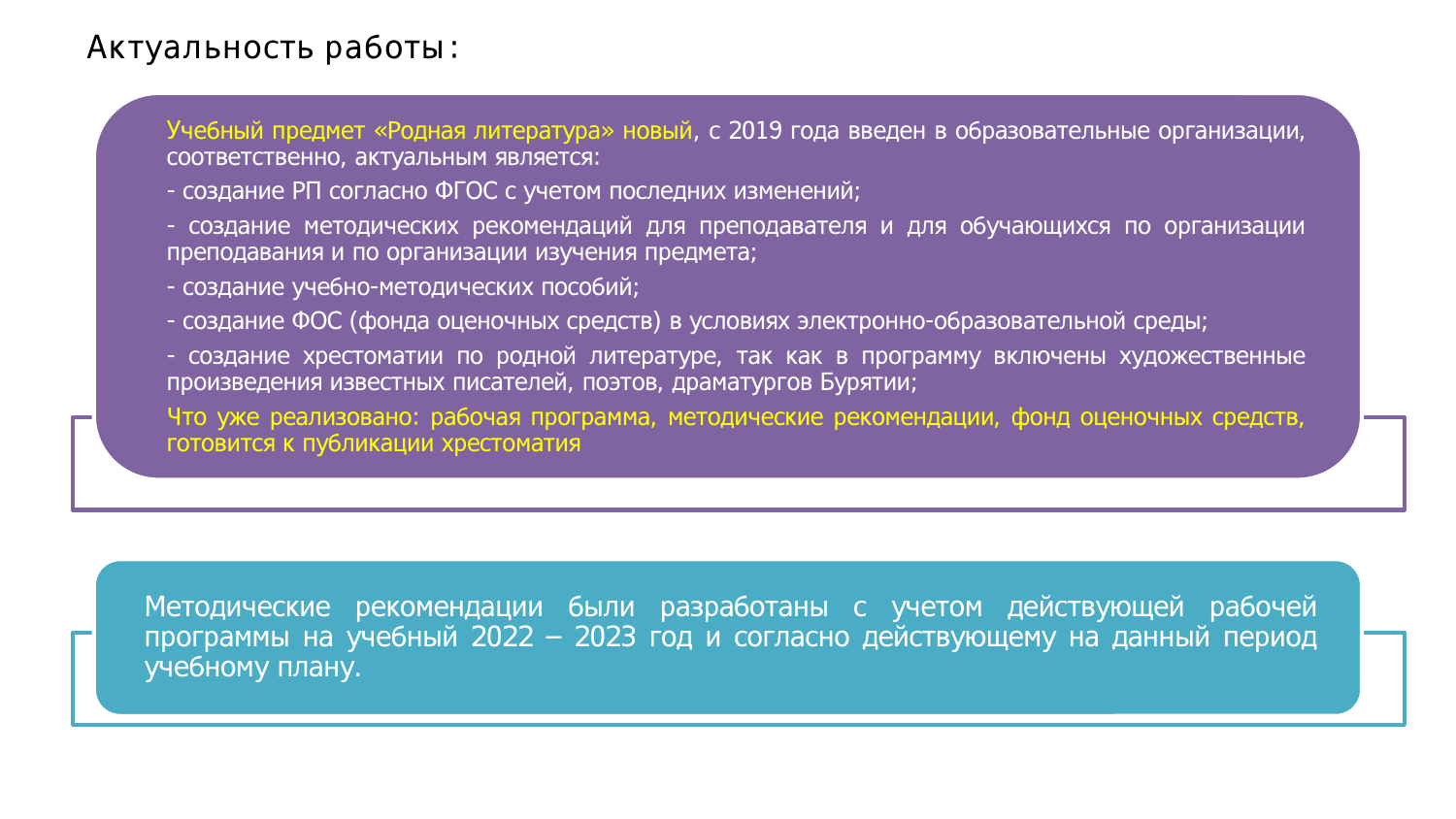

Актуальность работы:

Учебный предмет «Родная литература» новый, с 2019 года введен в образовательные организации, соответственно, актуальным является:
- создание РП согласно ФГОС с учетом последних изменений;
- создание методических рекомендаций для преподавателя и для обучающихся по организации преподавания и по организации изучения предмета;
- создание учебно-методических пособий;
- создание ФОС (фонда оценочных средств) в условиях электронно-образовательной среды;
- создание хрестоматии по родной литературе, так как в программу включены художественные произведения известных писателей, поэтов, драматургов Бурятии;
Что уже реализовано: рабочая программа, методические рекомендации, фонд оценочных средств, готовится к публикации хрестоматия

Методические рекомендации были разработаны с учетом действующей рабочей программы на учебный 2022 – 2023 год и согласно действующему на данный период учебному плану.